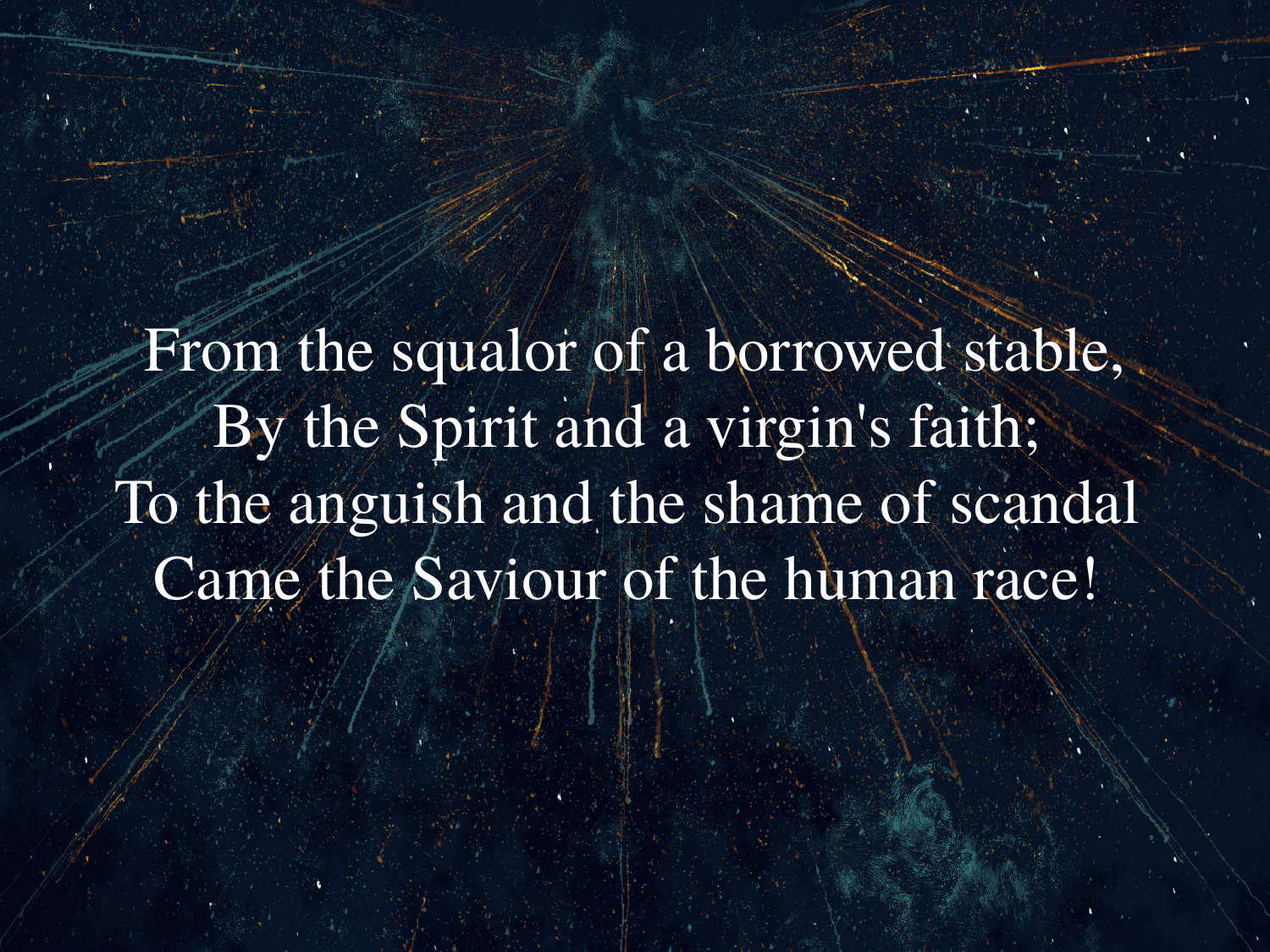

# From the squalor of a borrowed stable, By the Spirit and a virgin's faith; To the anguish and the shame of scandal Came the Saviour of the human race!